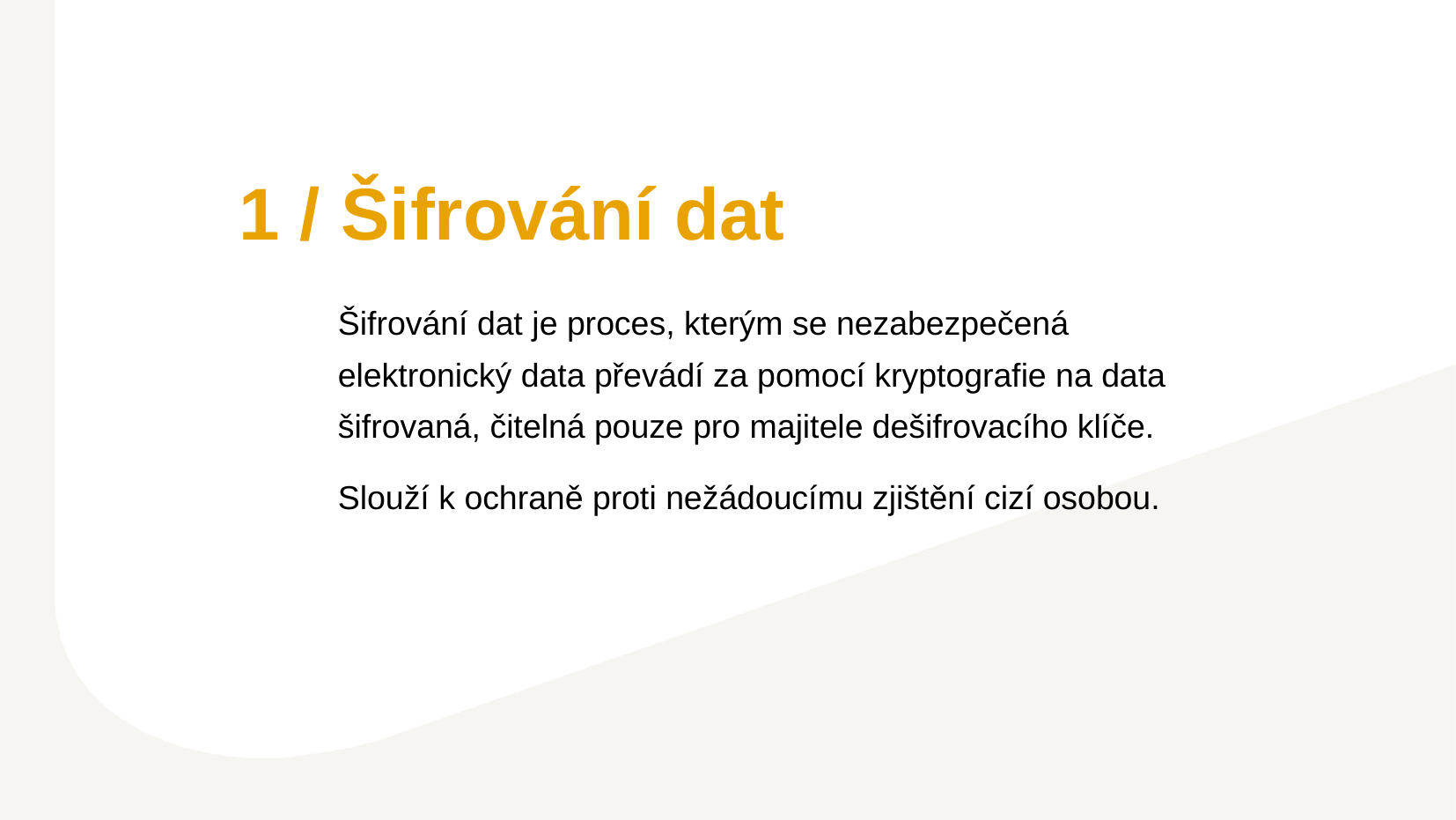

1 / Šifrování dat
Šifrování dat je proces, kterým se nezabezpečená elektronický data převádí za pomocí kryptografie na data šifrovaná, čitelná pouze pro majitele dešifrovacího klíče.
Slouží k ochraně proti nežádoucímu zjištění cizí osobou.